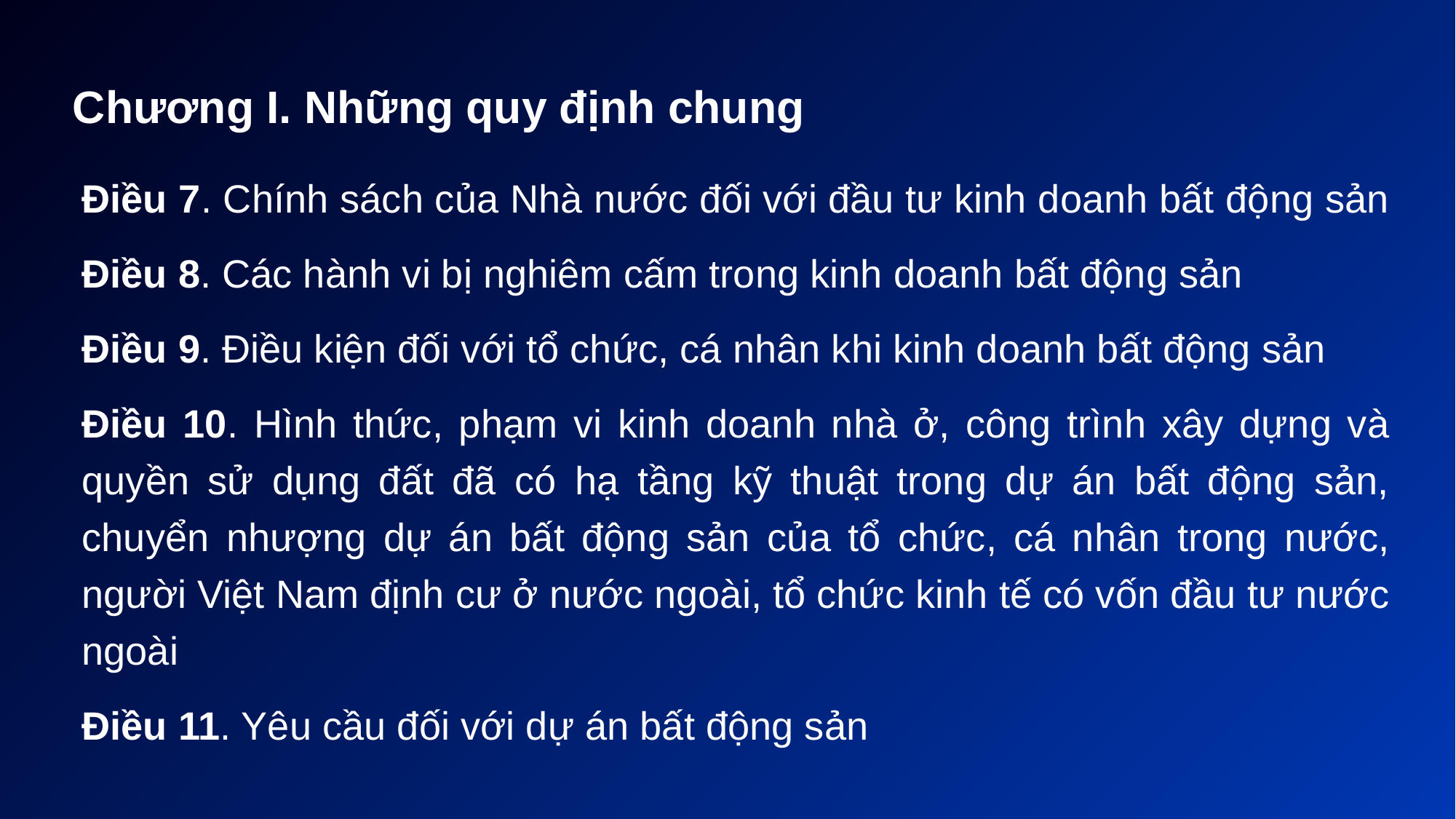

# Chương I. Những quy định chung
Điều 7. Chính sách của Nhà nước đối với đầu tư kinh doanh bất động sản
Điều 8. Các hành vi bị nghiêm cấm trong kinh doanh bất động sản
Điều 9. Điều kiện đối với tổ chức, cá nhân khi kinh doanh bất động sản
Điều 10. Hình thức, phạm vi kinh doanh nhà ở, công trình xây dựng và quyền sử dụng đất đã có hạ tầng kỹ thuật trong dự án bất động sản, chuyển nhượng dự án bất động sản của tổ chức, cá nhân trong nước, người Việt Nam định cư ở nước ngoài, tổ chức kinh tế có vốn đầu tư nước ngoài
Điều 11. Yêu cầu đối với dự án bất động sản